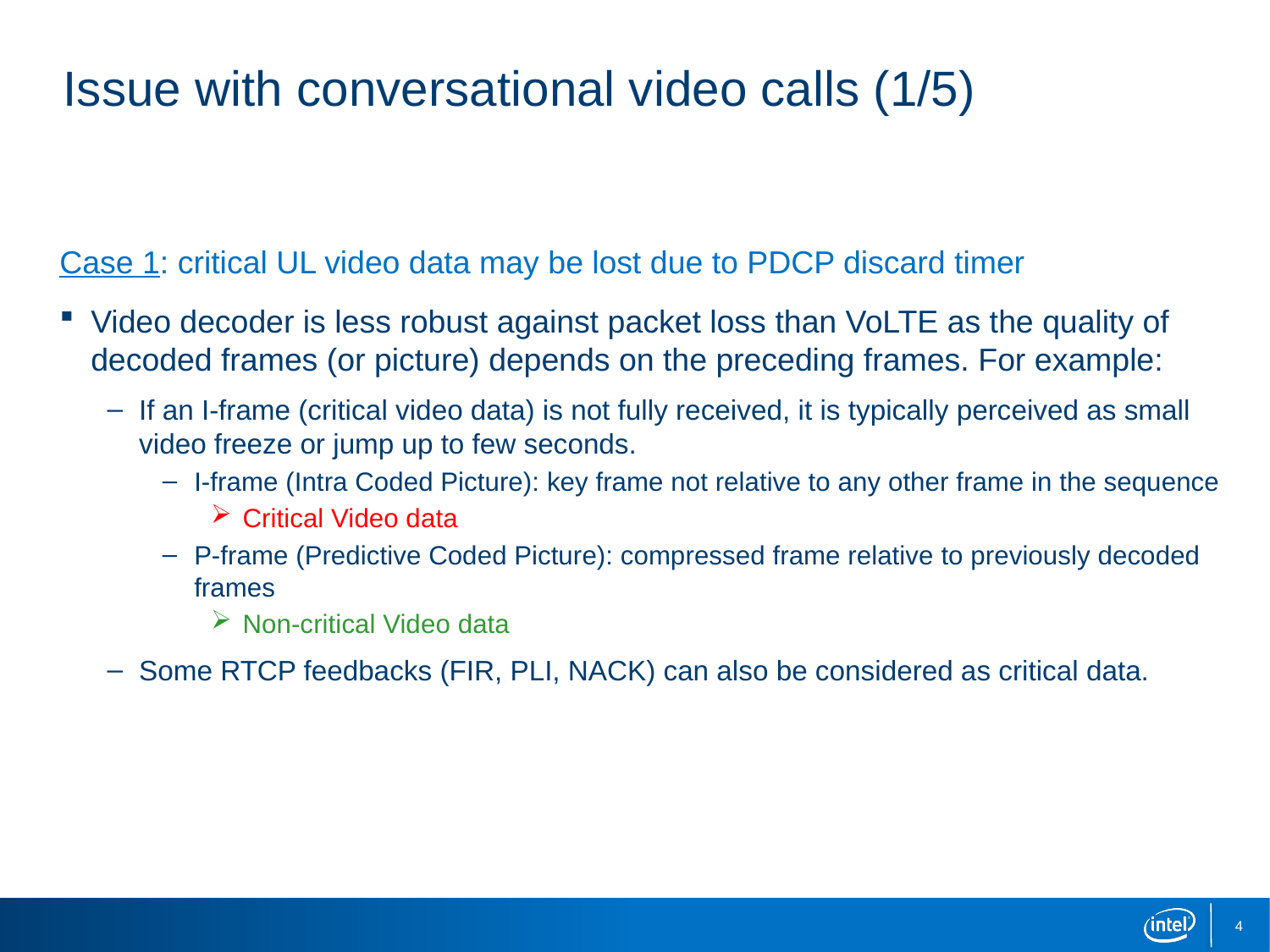

# Issue with conversational video calls (1/5)
Case 1: critical UL video data may be lost due to PDCP discard timer
Video decoder is less robust against packet loss than VoLTE as the quality of decoded frames (or picture) depends on the preceding frames. For example:
If an I-frame (critical video data) is not fully received, it is typically perceived as small video freeze or jump up to few seconds.
I-frame (Intra Coded Picture): key frame not relative to any other frame in the sequence
Critical Video data
P-frame (Predictive Coded Picture): compressed frame relative to previously decoded frames
Non-critical Video data
Some RTCP feedbacks (FIR, PLI, NACK) can also be considered as critical data.

4